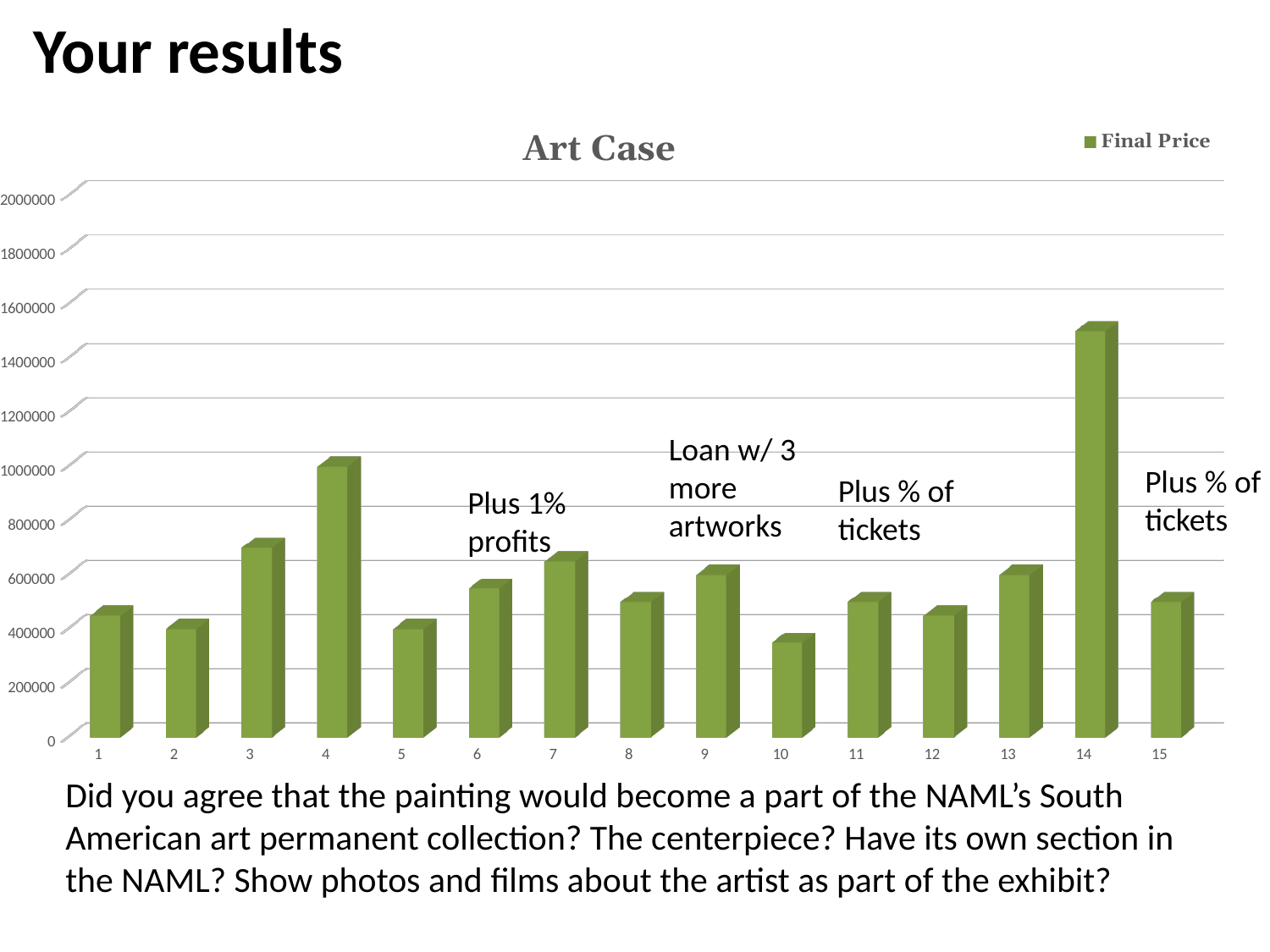

# Your results

[unsupported chart]

Loan w/ 3 more artworks
Plus % of tickets
Plus % of tickets
Plus 1% profits
Did you agree that the painting would become a part of the NAML’s South American art permanent collection? The centerpiece? Have its own section in the NAML? Show photos and films about the artist as part of the exhibit?